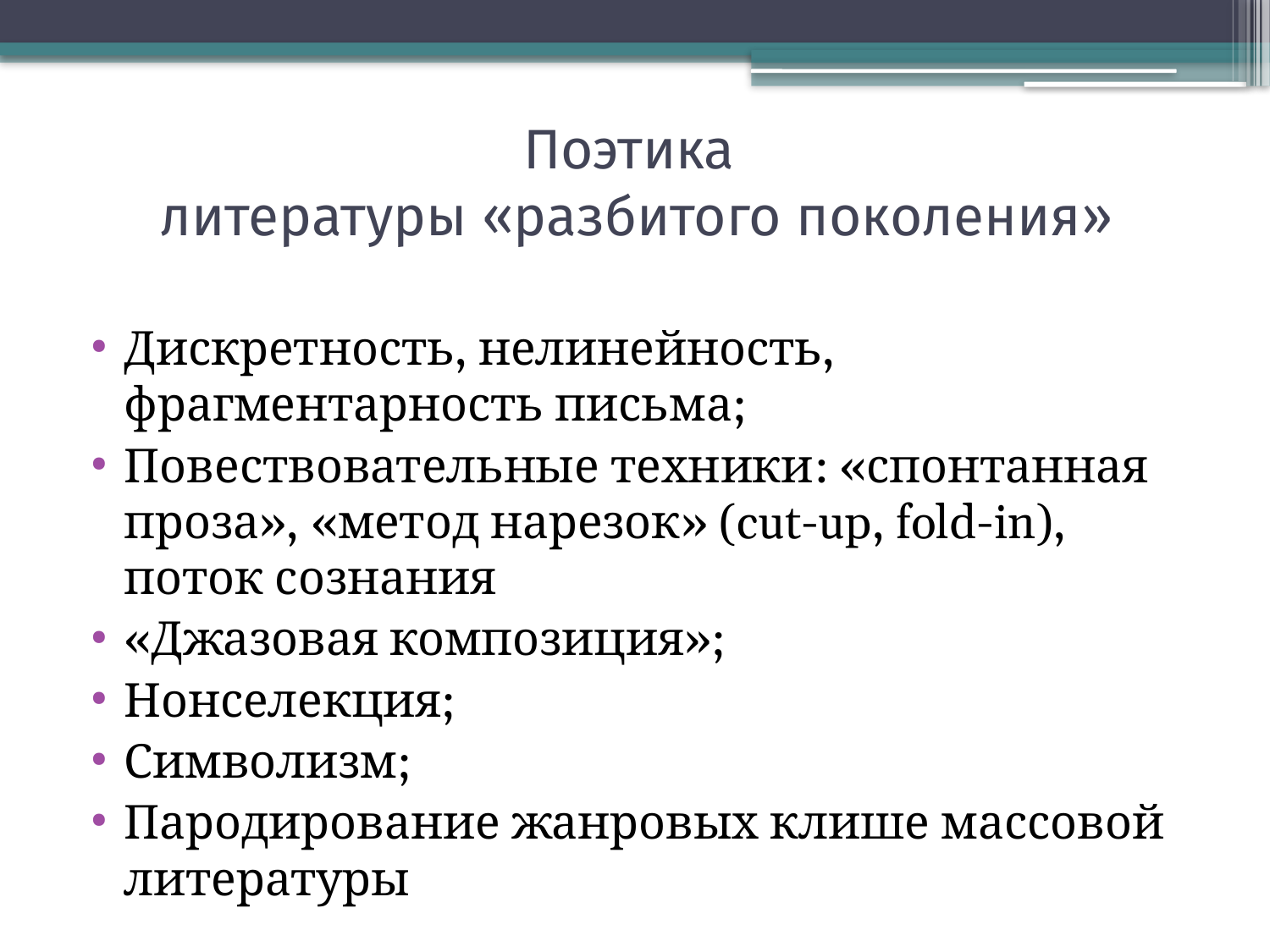

# Поэтика литературы «разбитого поколения»
Дискретность, нелинейность, фрагментарность письма;
Повествовательные техники: «спонтанная проза», «метод нарезок» (cut-up, fold-in), поток сознания
«Джазовая композиция»;
Нонселекция;
Символизм;
Пародирование жанровых клише массовой литературы